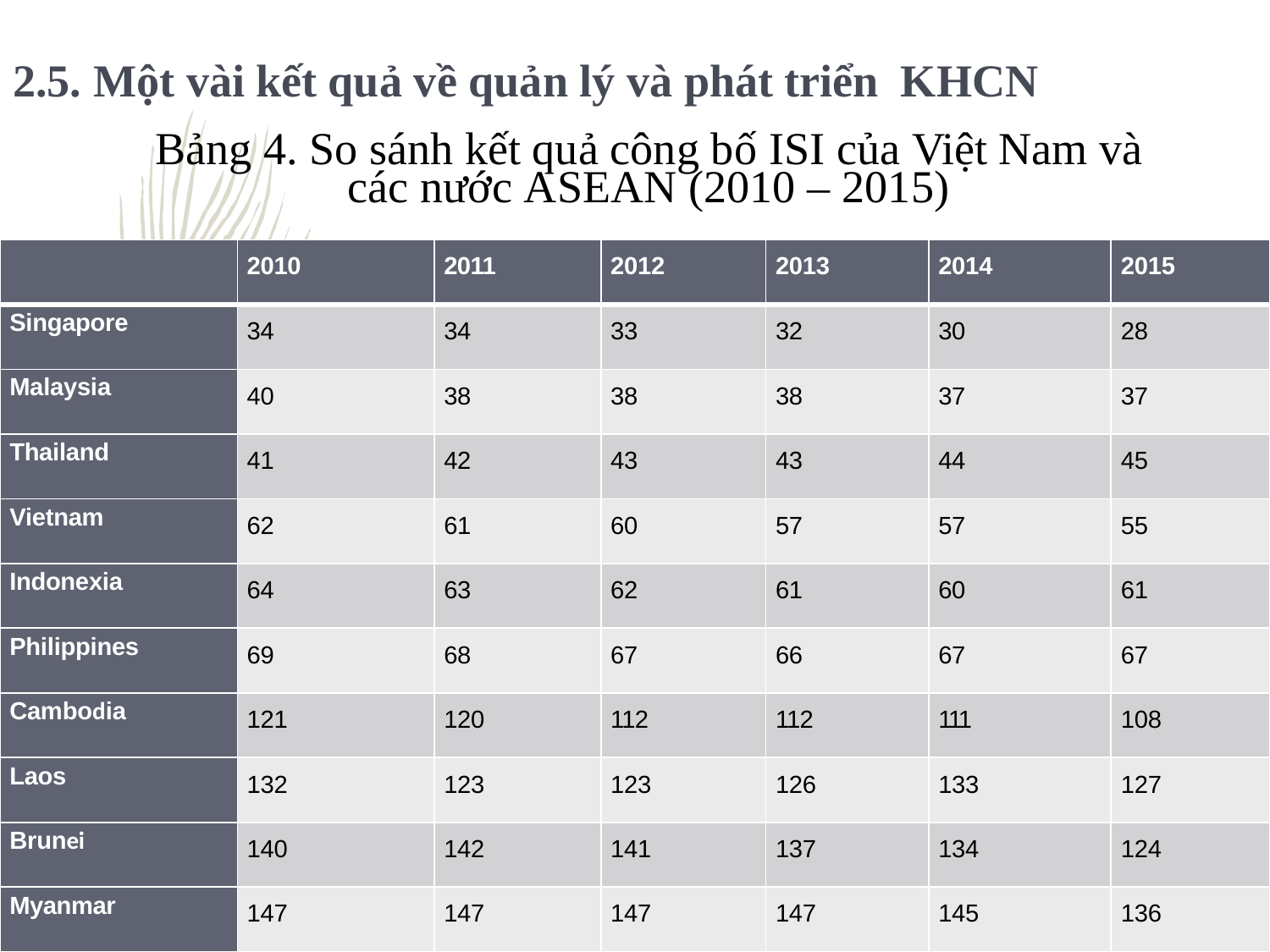

# 2.5. Một vài kết quả về quản lý và phát triển  KHCN

Bảng 4. So sánh kết quả công bố ISI của Việt Nam và các nước ASEAN (2010 – 2015)
|  | 2010 | 2011 | 2012 | 2013 | 2014 | 2015 |
| --- | --- | --- | --- | --- | --- | --- |
| Singapore | 34 | 34 | 33 | 32 | 30 | 28 |
| Malaysia | 40 | 38 | 38 | 38 | 37 | 37 |
| Thailand | 41 | 42 | 43 | 43 | 44 | 45 |
| Vietnam | 62 | 61 | 60 | 57 | 57 | 55 |
| Indonexia | 64 | 63 | 62 | 61 | 60 | 61 |
| Philippines | 69 | 68 | 67 | 66 | 67 | 67 |
| Cambodia | 121 | 120 | 112 | 112 | 111 | 108 |
| Laos | 132 | 123 | 123 | 126 | 133 | 127 |
| Brunei | 140 | 142 | 141 | 137 | 134 | 124 |
| Myanmar | 147 | 147 | 147 | 147 | 145 | 136 |